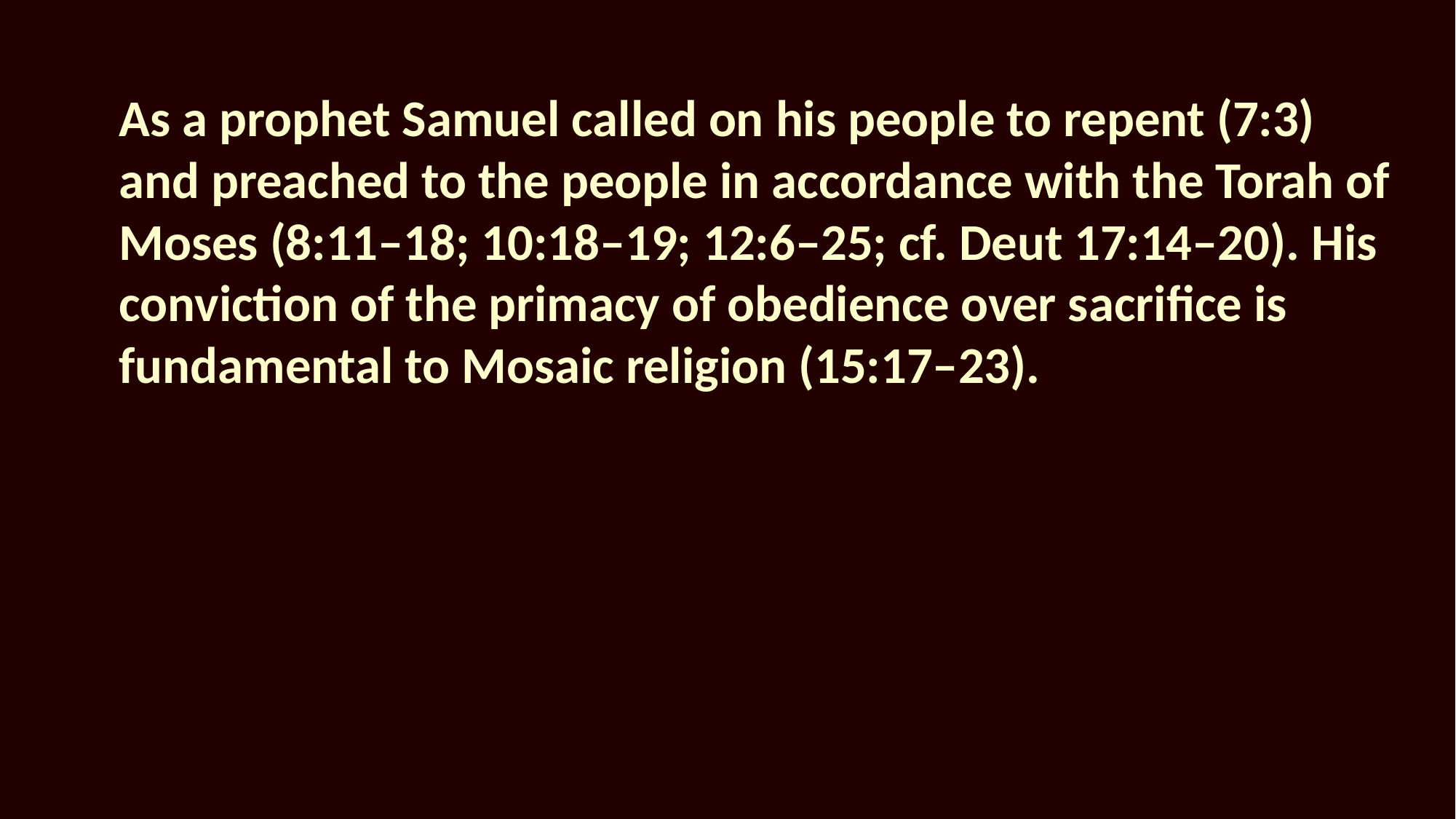

As a prophet Samuel called on his people to repent (7:3) and preached to the people in accordance with the Torah of Moses (8:11–18; 10:18–19; 12:6–25; cf. Deut 17:14–20). His conviction of the primacy of obedience over sacrifice is fundamental to Mosaic religion (15:17–23).